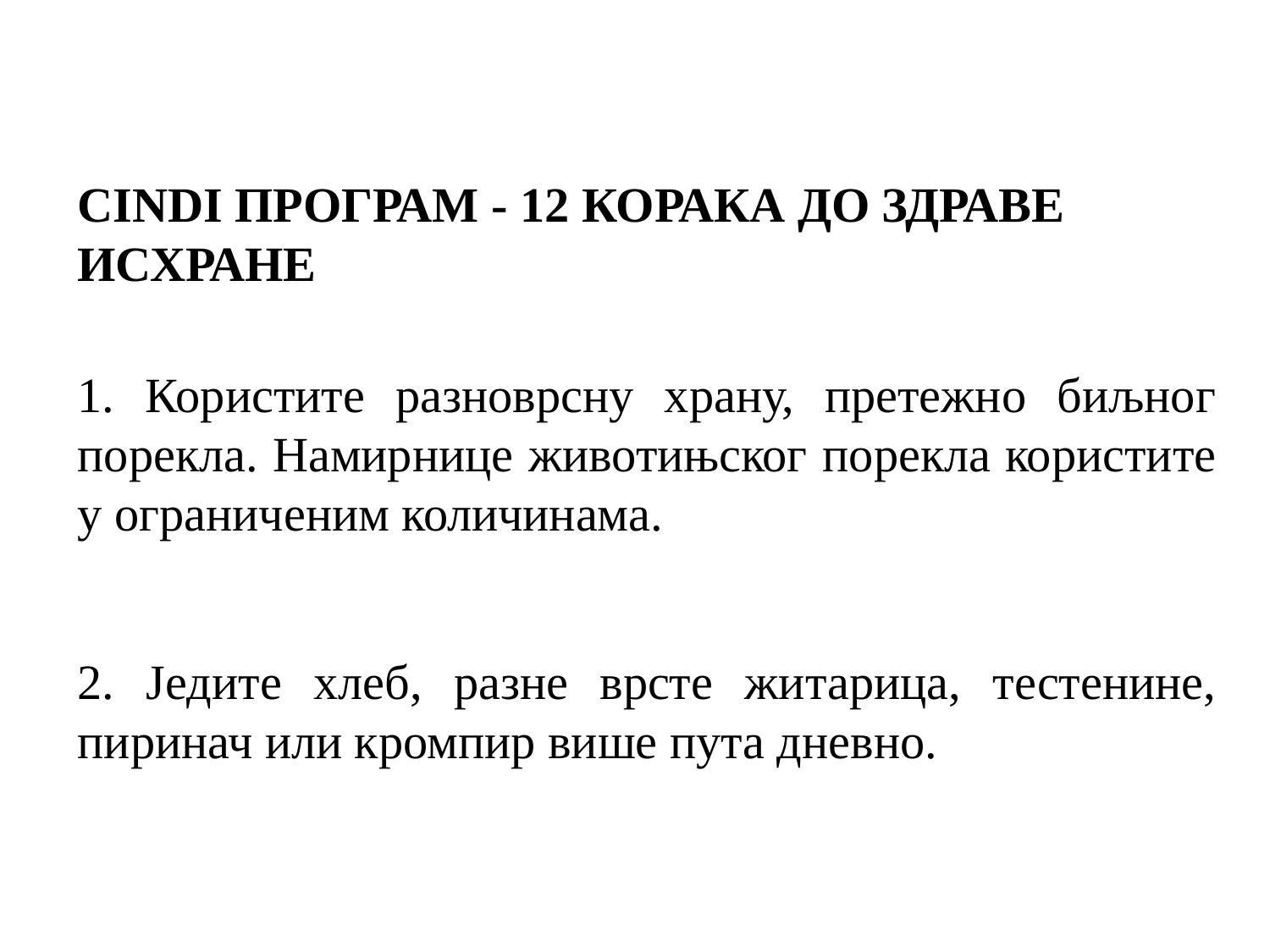

CINDI ПРОГРАМ - 12 КОРАКА ДО ЗДРАВЕ ИСХРАНЕ

1. Користите разноврсну храну, претежно биљног порекла. Намирнице животињског порекла користите у ограниченим количинама.

2. Једите хлеб, разне врсте житарица, тестенине, пиринач или кромпир више пута дневно.